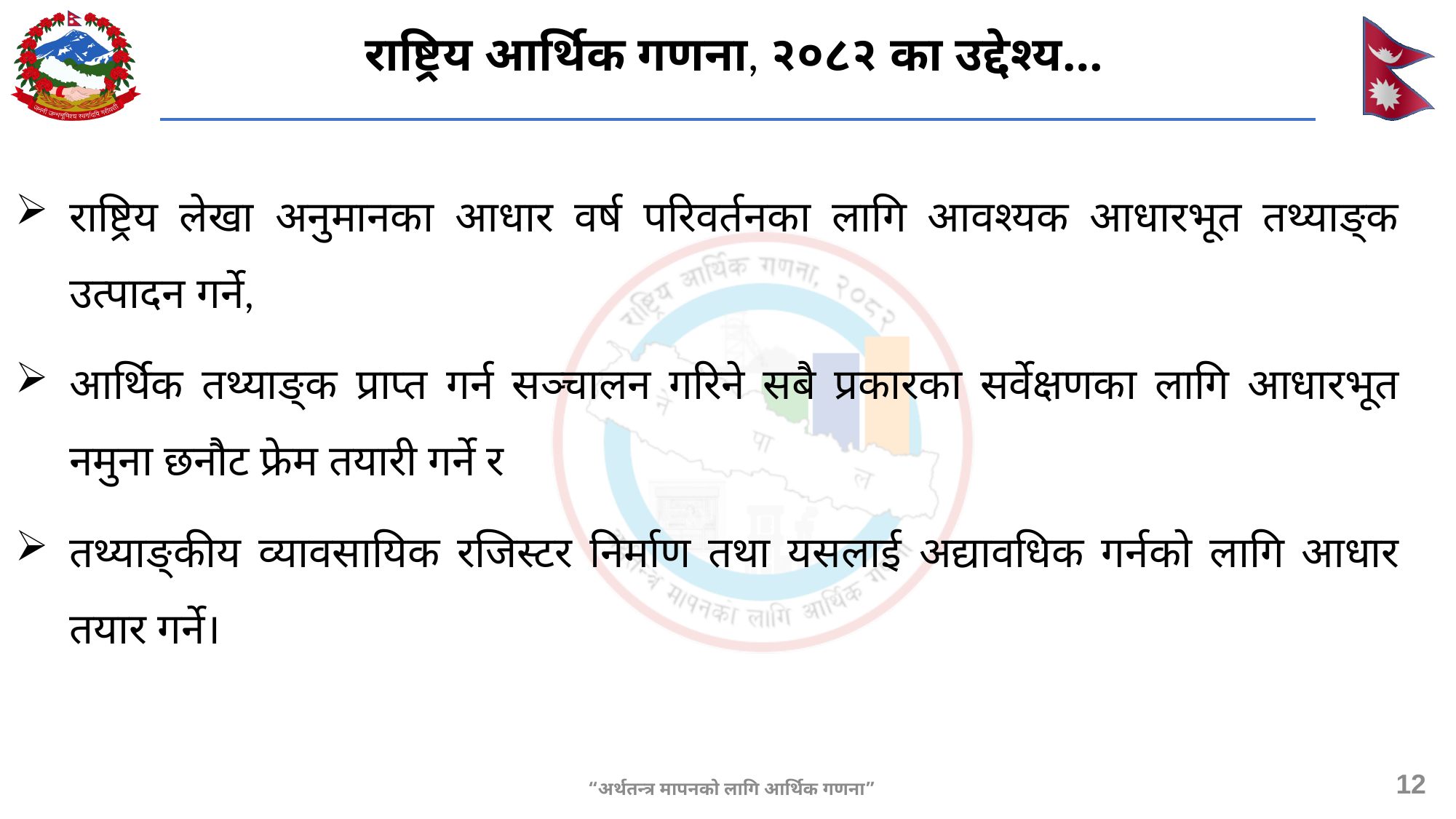

# राष्ट्रिय आर्थिक गणना, २०८२ का उद्देश्य…
राष्ट्रिय लेखा अनुमानका आधार वर्ष परिवर्तनका लागि आवश्यक आधारभूत तथ्याङ्क उत्पादन गर्ने,
आर्थिक तथ्याङ्क प्राप्त गर्न सञ्चालन गरिने सबै प्रकारका सर्वेक्षणका लागि आधारभूत नमुना छनौट फ्रेम तयारी गर्ने र
तथ्याङ्कीय व्यावसायिक रजिस्टर निर्माण तथा यसलाई अद्यावधिक गर्नको लागि आधार तयार गर्ने।

12
“अर्थतन्त्र मापनको लागि आर्थिक गणना”